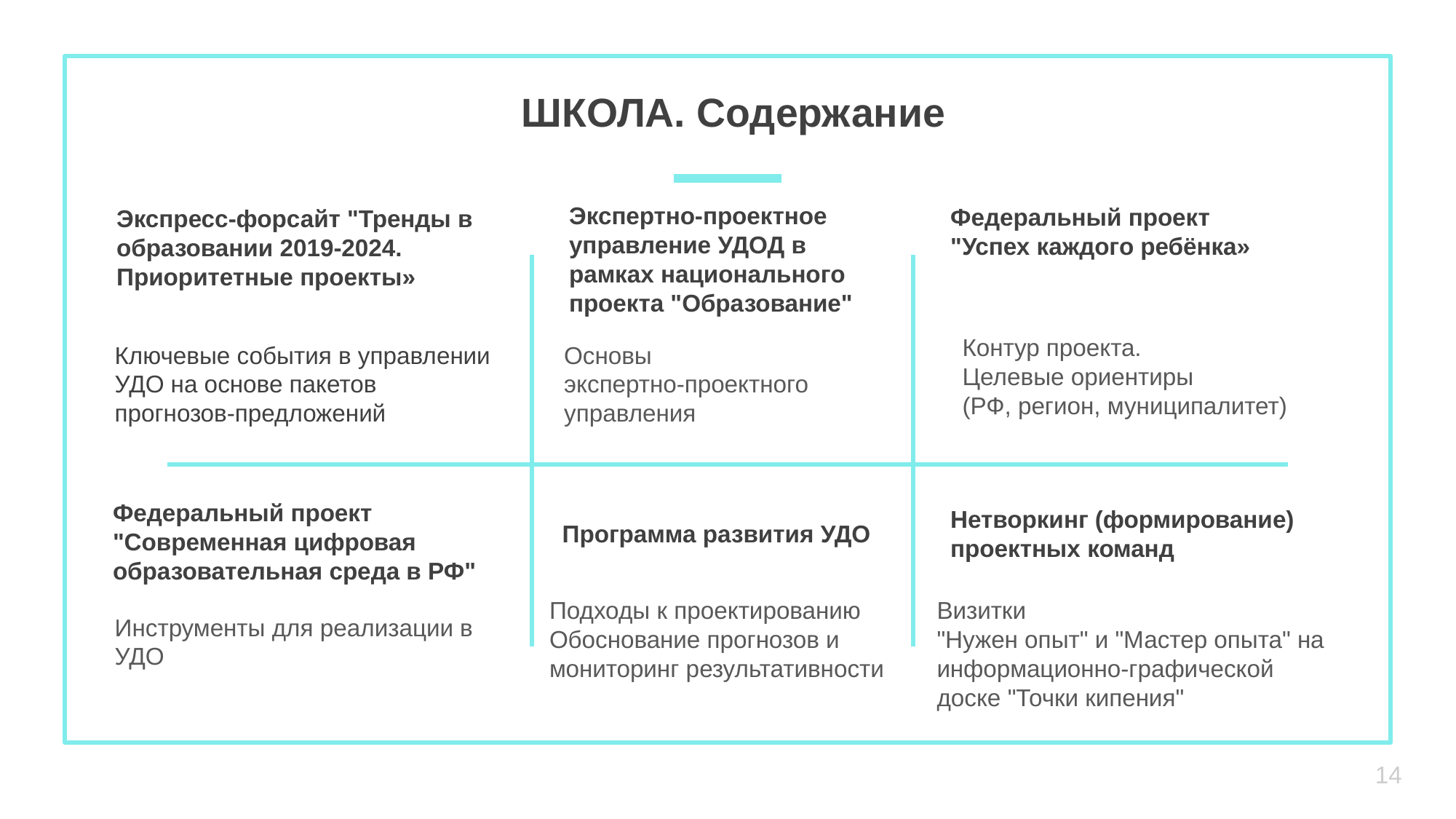

ШКОЛА. Содержание
Экспресс-форсайт "Тренды в образовании 2019-2024. Приоритетные проекты»
Федеральный проект "Успех каждого ребёнка»
Экспертно-проектное управление УДОД в рамках национального проекта "Образование"
Контур проекта.
Целевые ориентиры
(РФ, регион, муниципалитет)
Ключевые события в управлении УДО на основе пакетов прогнозов-предложений
Основы
экспертно-проектного управления

Программа развития УДО
Нетворкинг (формирование) проектных команд
# Федеральный проект "Современная цифровая образовательная среда в РФ"
Подходы к проектированию
Обоснование прогнозов и мониторинг результативности
Визитки
"Нужен опыт" и "Мастер опыта" на информационно-графической доске "Точки кипения"
Инструменты для реализации в УДО
14